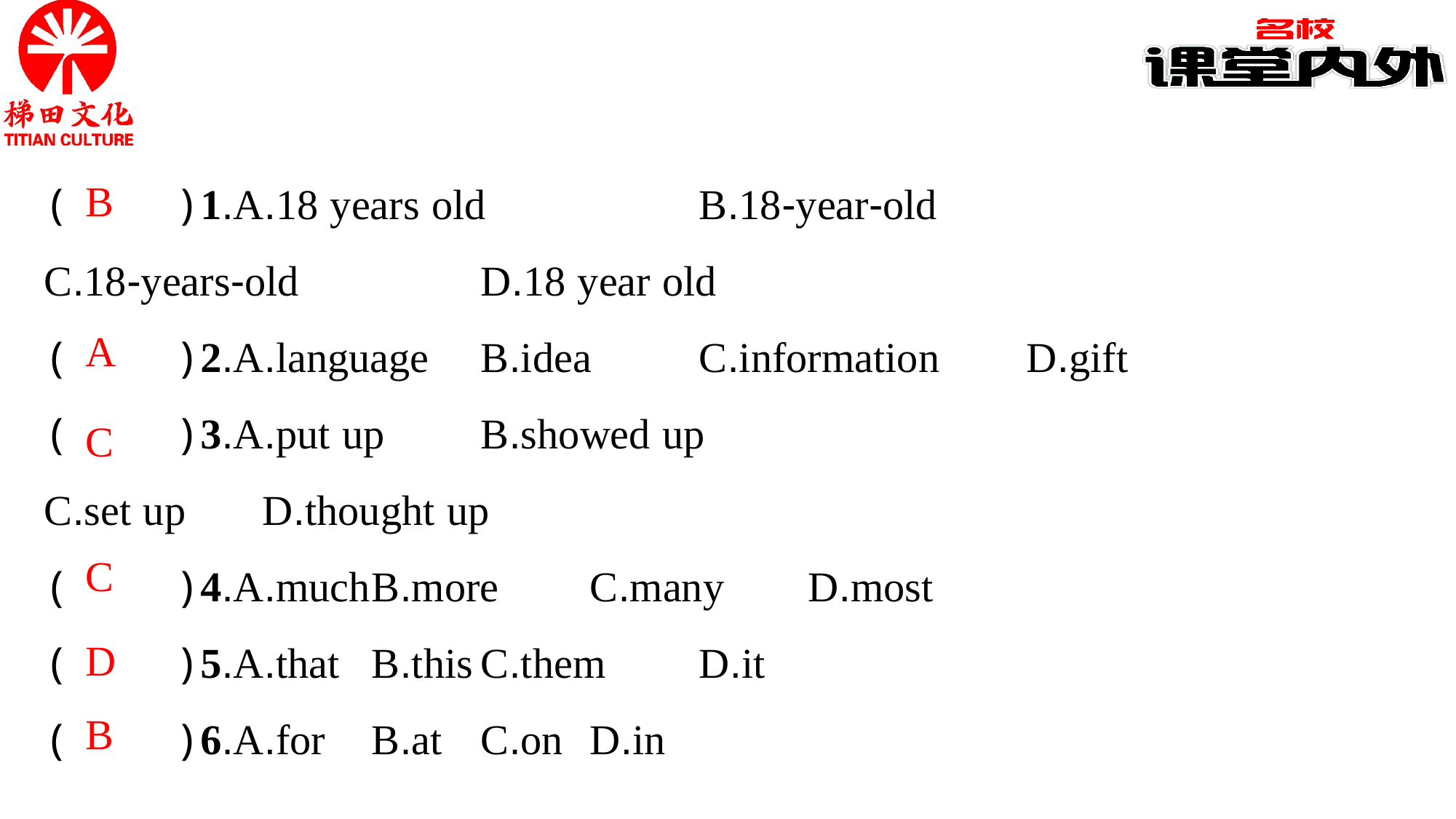

(　　)1.A.18 years old		B.18-year-old
C.18-years-old		D.18 year old
(　　)2.A.language	B.idea	C.information	D.gift
(　　)3.A.put up	B.showed up
C.set up	D.thought up
(　　)4.A.much	B.more	C.many	D.most
(　　)5.A.that	B.this	C.them	D.it
(　　)6.A.for	B.at	C.on	D.in
B
A
C
C
D
B